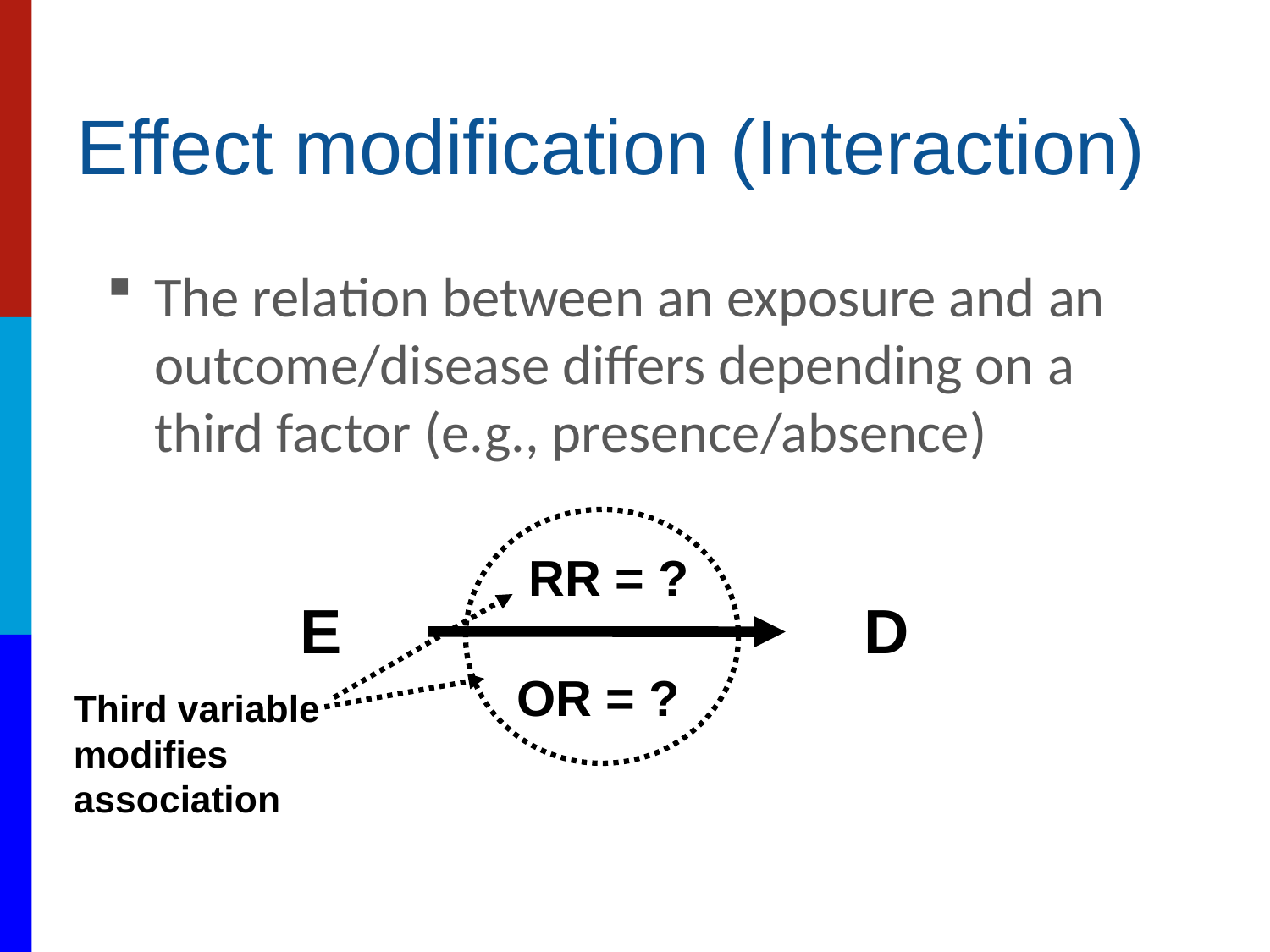

# Effect modification (Interaction)
The relation between an exposure and an outcome/disease differs depending on a third factor (e.g., presence/absence)

RR = ?
E
D

OR = ?
Third variable modifies association